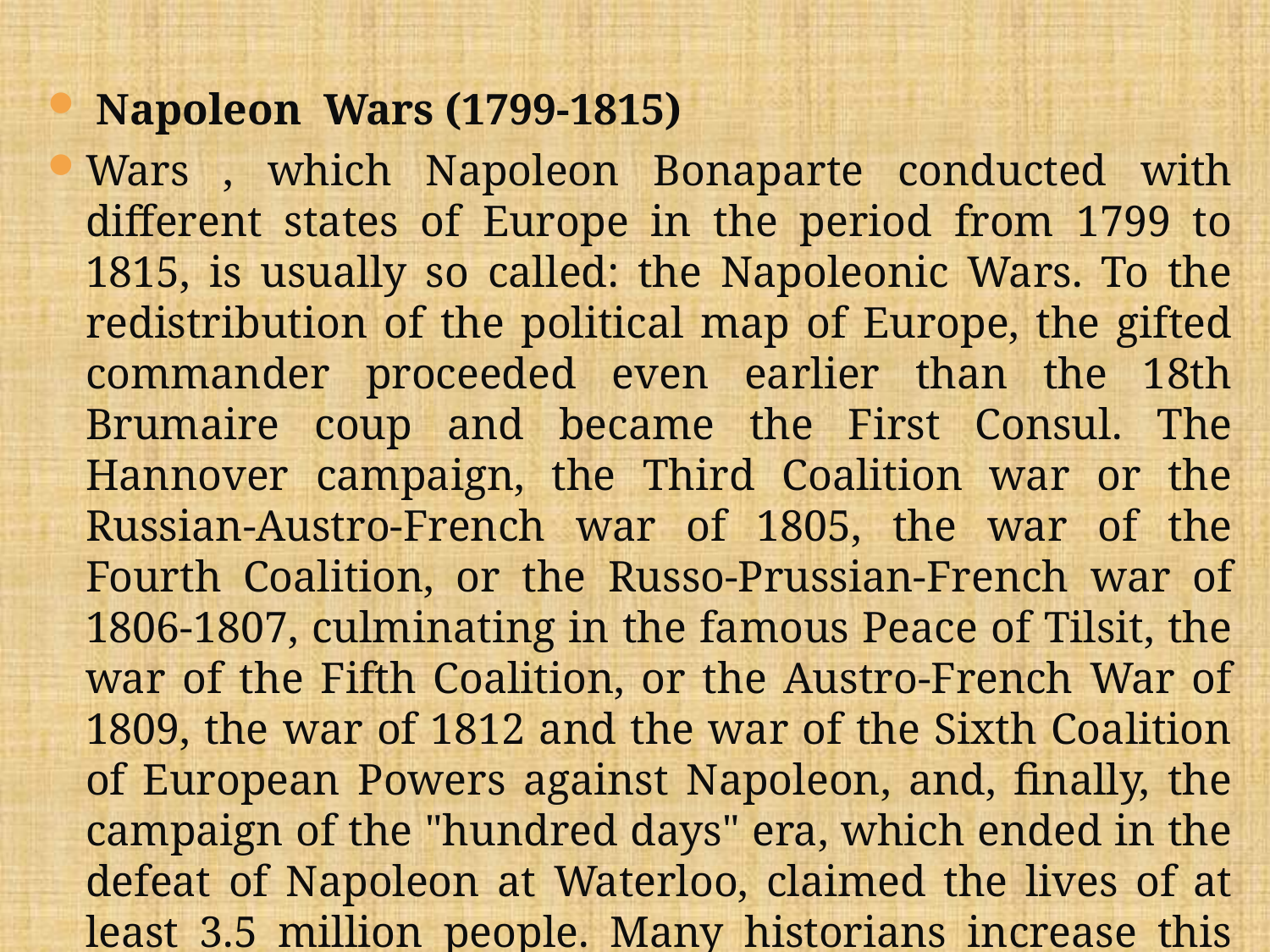

#
 Napoleon  Wars (1799-1815)
Wars , which Napoleon Bonaparte conducted with different states of Europe in the period from 1799 to 1815, is usually so called: the Napoleonic Wars. To the redistribution of the political map of Europe, the gifted commander proceeded even earlier than the 18th Brumaire coup and became the First Consul. The Hannover campaign, the Third Coalition war or the Russian-Austro-French war of 1805, the war of the Fourth Coalition, or the Russo-Prussian-French war of 1806-1807, culminating in the famous Peace of Tilsit, the war of the Fifth Coalition, or the Austro-French War of 1809, the war of 1812 and the war of the Sixth Coalition of European Powers against Napoleon, and, finally, the campaign of the "hundred days" era, which ended in the defeat of Napoleon at Waterloo, claimed the lives of at least 3.5 million people. Many historians increase this figure by half.